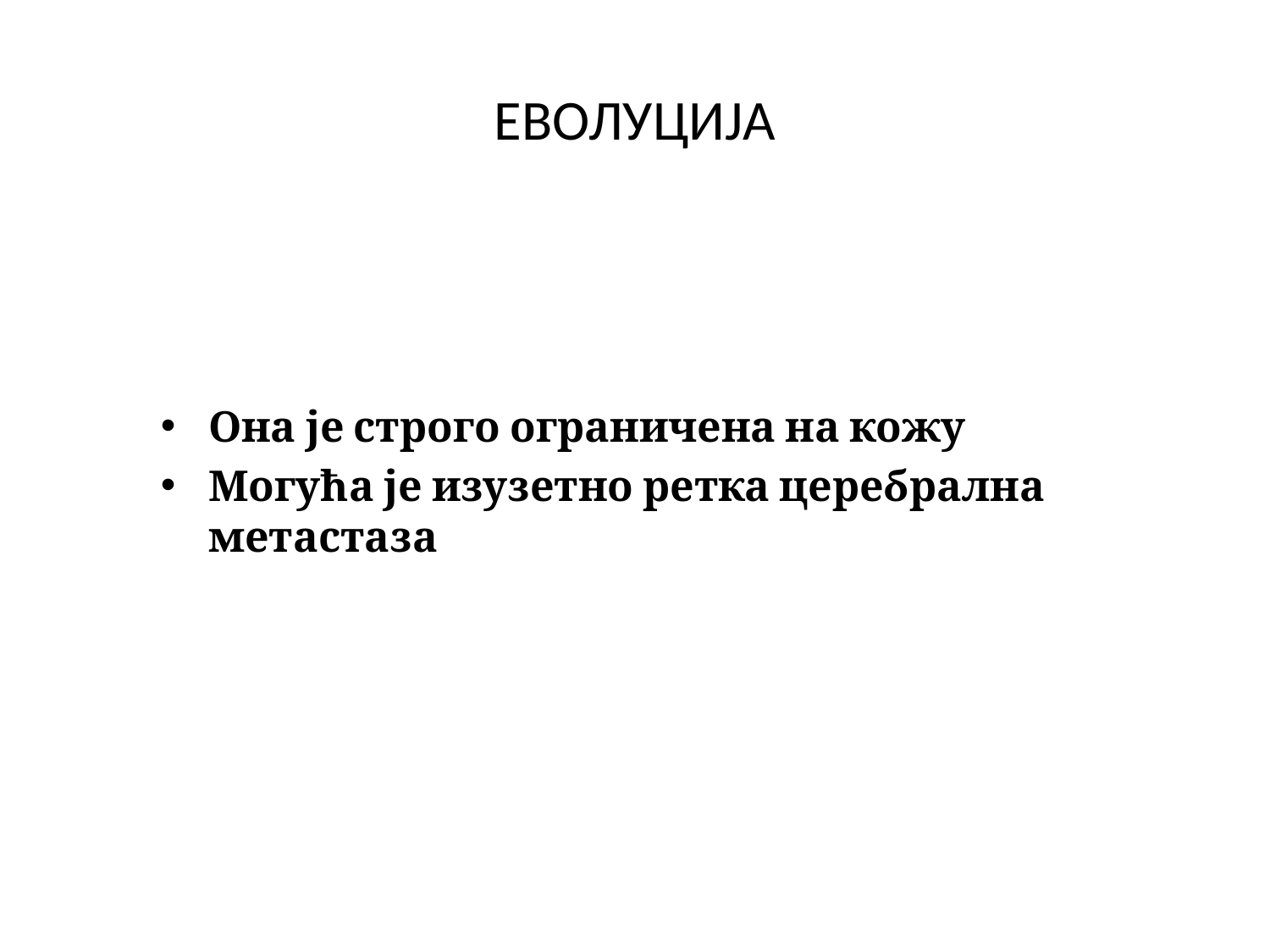

# ЕВОЛУЦИЈА

Она је строго ограничена на кожу
Могућа је изузетно ретка церебрална метастаза